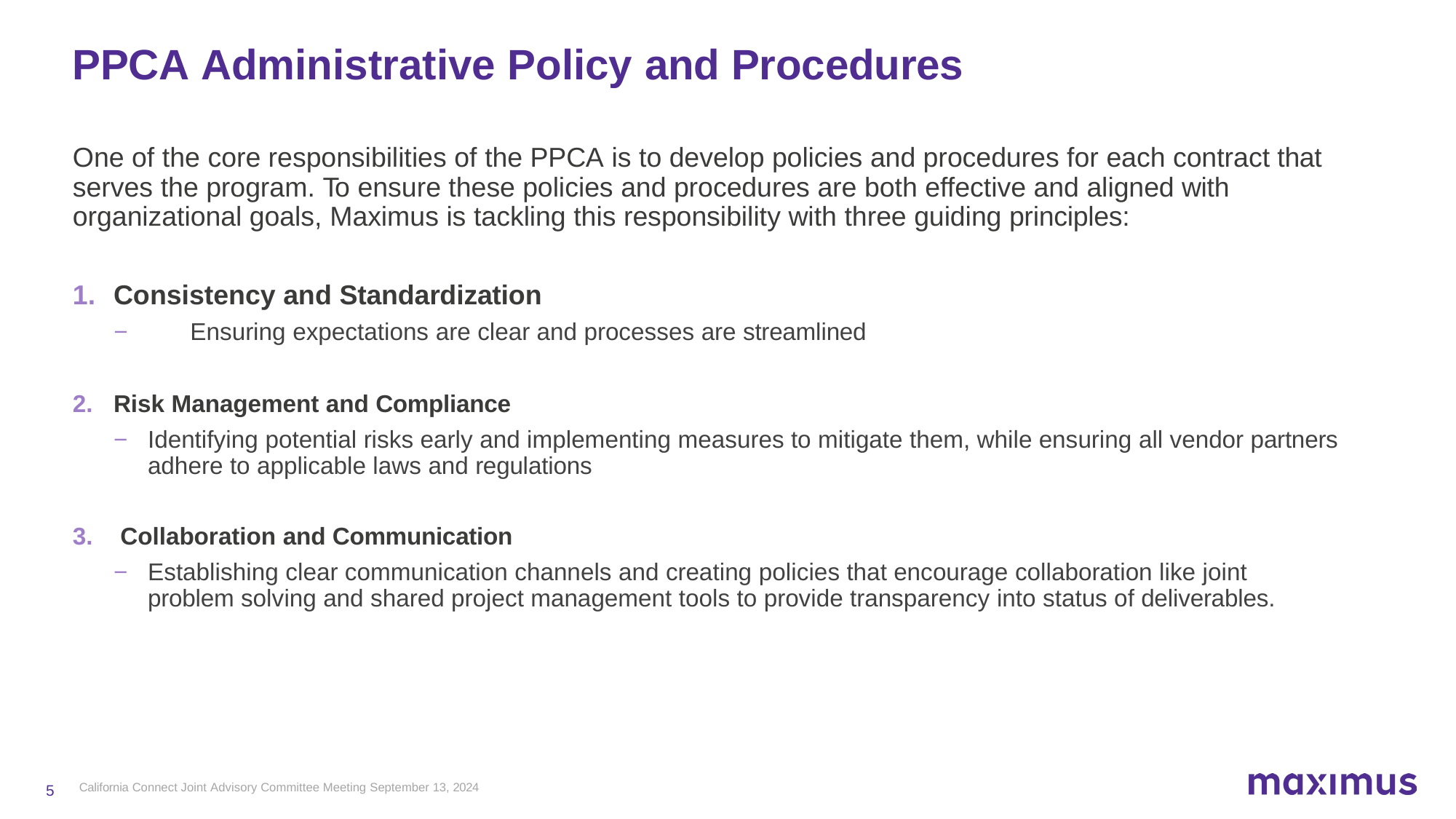

# PPCA Administrative Policy and Procedures
One of the core responsibilities of the PPCA is to develop policies and procedures for each contract that serves the program. To ensure these policies and procedures are both effective and aligned with organizational goals, Maximus is tackling this responsibility with three guiding principles:

Consistency and Standardization
−	Ensuring expectations are clear and processes are streamlined

Risk Management and Compliance
−	Identifying potential risks early and implementing measures to mitigate them, while ensuring all vendor partners adhere to applicable laws and regulations

Collaboration and Communication
−	Establishing clear communication channels and creating policies that encourage collaboration like joint problem solving and shared project management tools to provide transparency into status of deliverables.
California Connect Joint Advisory Committee Meeting September 13, 2024
5